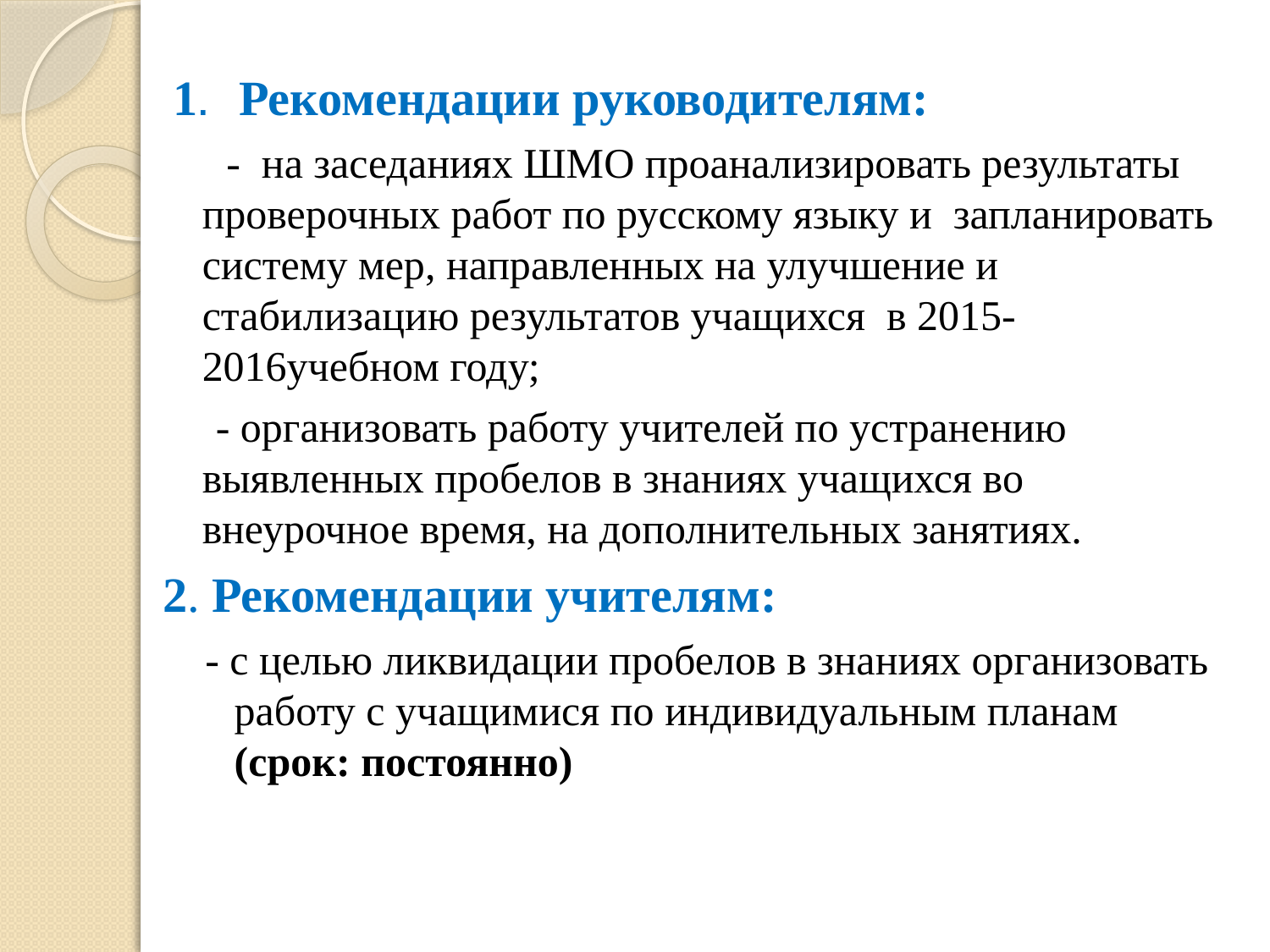

#
 1.  Рекомендации руководителям:
      -  на заседаниях ШМО проанализировать результаты проверочных работ по русскому языку и  запланировать систему мер, направленных на улучшение и стабилизацию результатов учащихся  в 2015-2016учебном году;
     - организовать работу учителей по устранению выявленных пробелов в знаниях учащихся во внеурочное время, на дополнительных занятиях.
2. Рекомендации учителям:
    - с целью ликвидации пробелов в знаниях организовать работу с учащимися по индивидуальным планам (срок: постоянно)